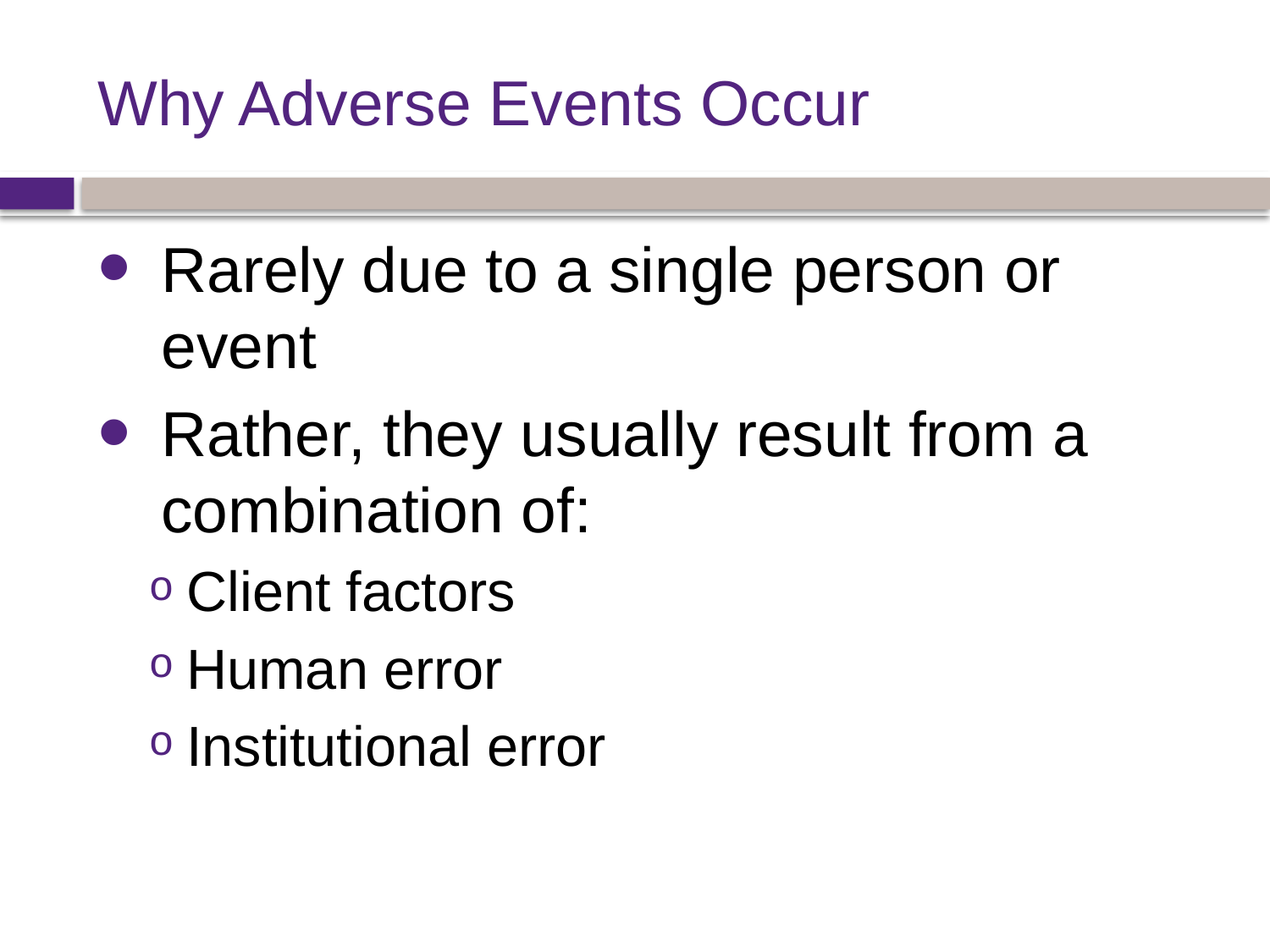

# Why Adverse Events Occur
Rarely due to a single person or event
Rather, they usually result from a combination of:
Client factors
Human error
Institutional error